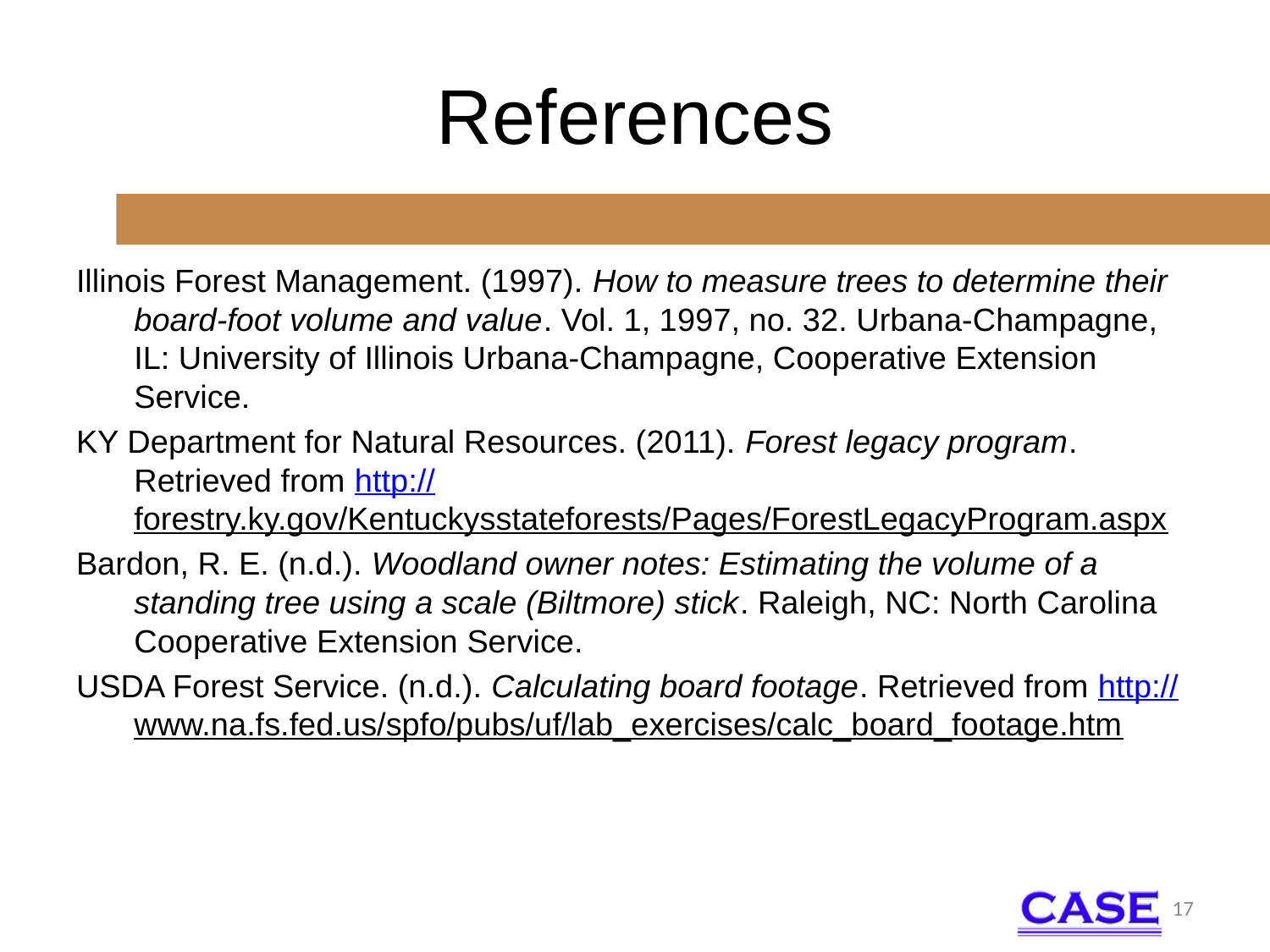

# References
Illinois Forest Management. (1997). How to measure trees to determine their board-foot volume and value. Vol. 1, 1997, no. 32. Urbana-Champagne, IL: University of Illinois Urbana-Champagne, Cooperative Extension Service.
KY Department for Natural Resources. (2011). Forest legacy program. Retrieved from http://forestry.ky.gov/Kentuckysstateforests/Pages/ForestLegacyProgram.aspx
Bardon, R. E. (n.d.). Woodland owner notes: Estimating the volume of a standing tree using a scale (Biltmore) stick. Raleigh, NC: North Carolina Cooperative Extension Service.
USDA Forest Service. (n.d.). Calculating board footage. Retrieved from http://www.na.fs.fed.us/spfo/pubs/uf/lab_exercises/calc_board_footage.htm

17